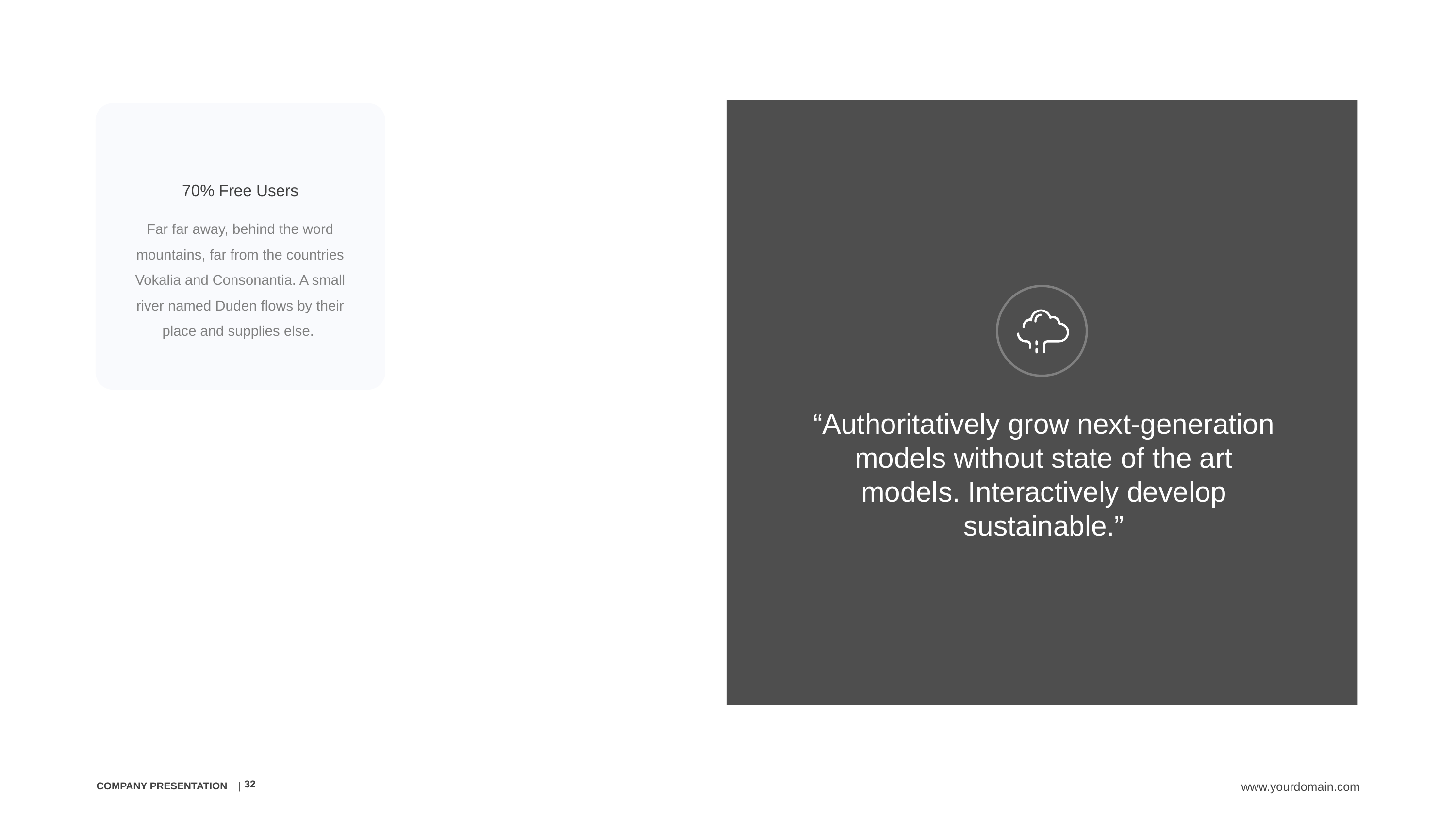

70% Free Users
Far far away, behind the word mountains, far from the countries Vokalia and Consonantia. A small river named Duden flows by their place and supplies else.

“Authoritatively grow next-generation models without state of the art models. Interactively develop sustainable.”